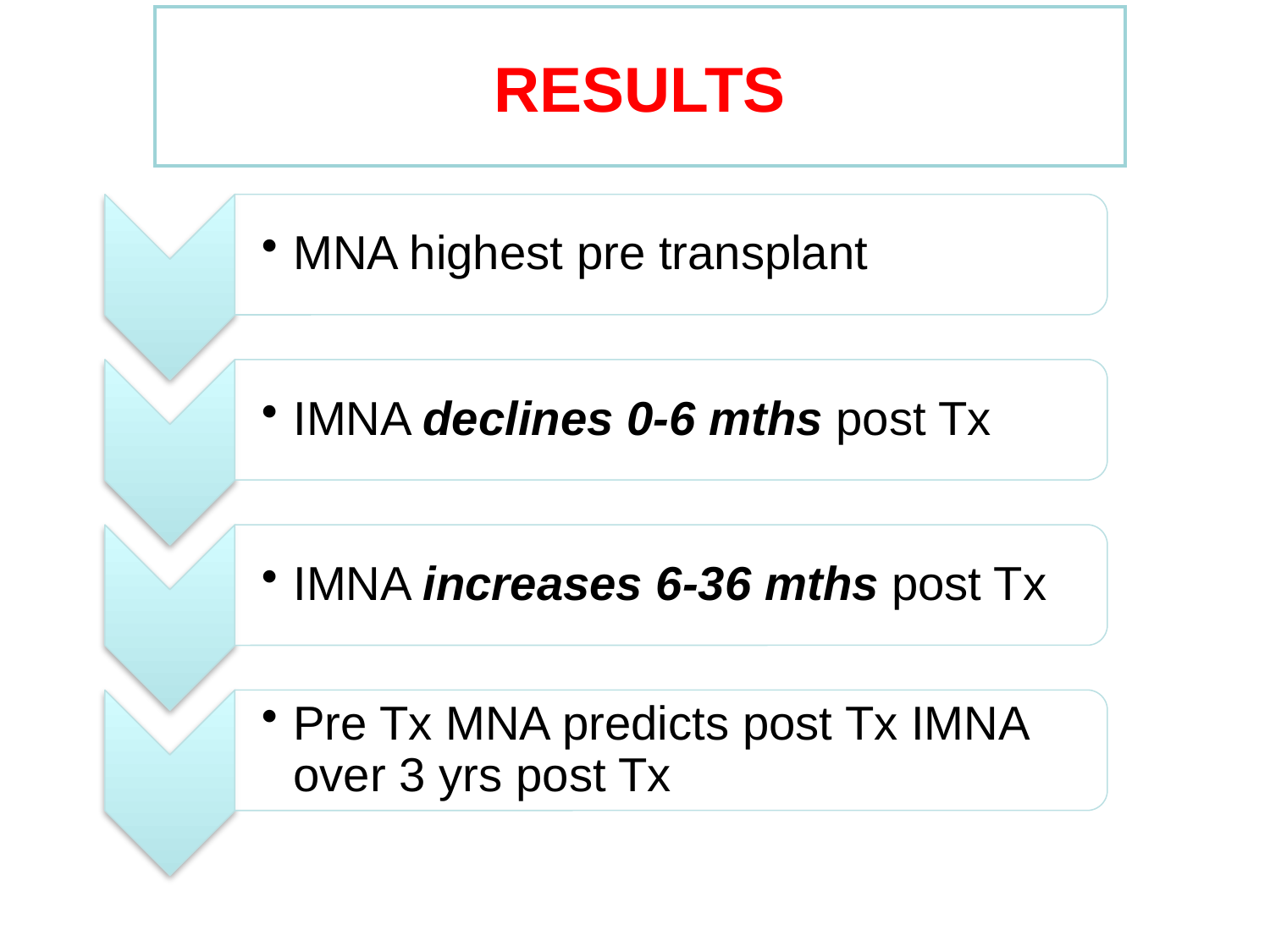

RESULTS

MNA highest pre transplant

IMNA declines 0-6 mths post Tx

IMNA increases 6-36 mths post Tx

Pre Tx MNA predicts post Tx IMNA over 3 yrs post Tx